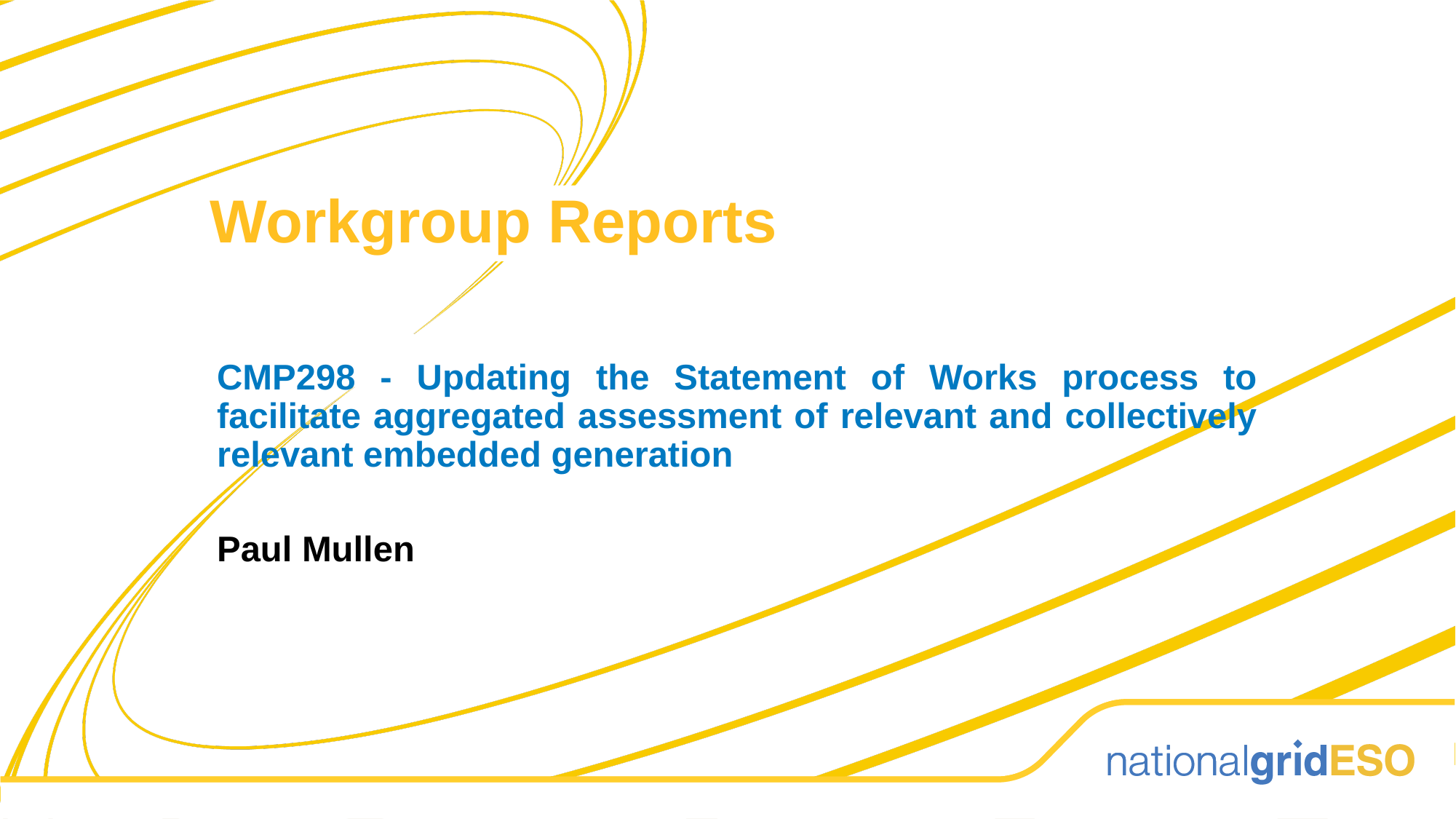

Workgroup Reports

CMP298 - Updating the Statement of Works process to facilitate aggregated assessment of relevant and collectively relevant embedded generation

Paul Mullen